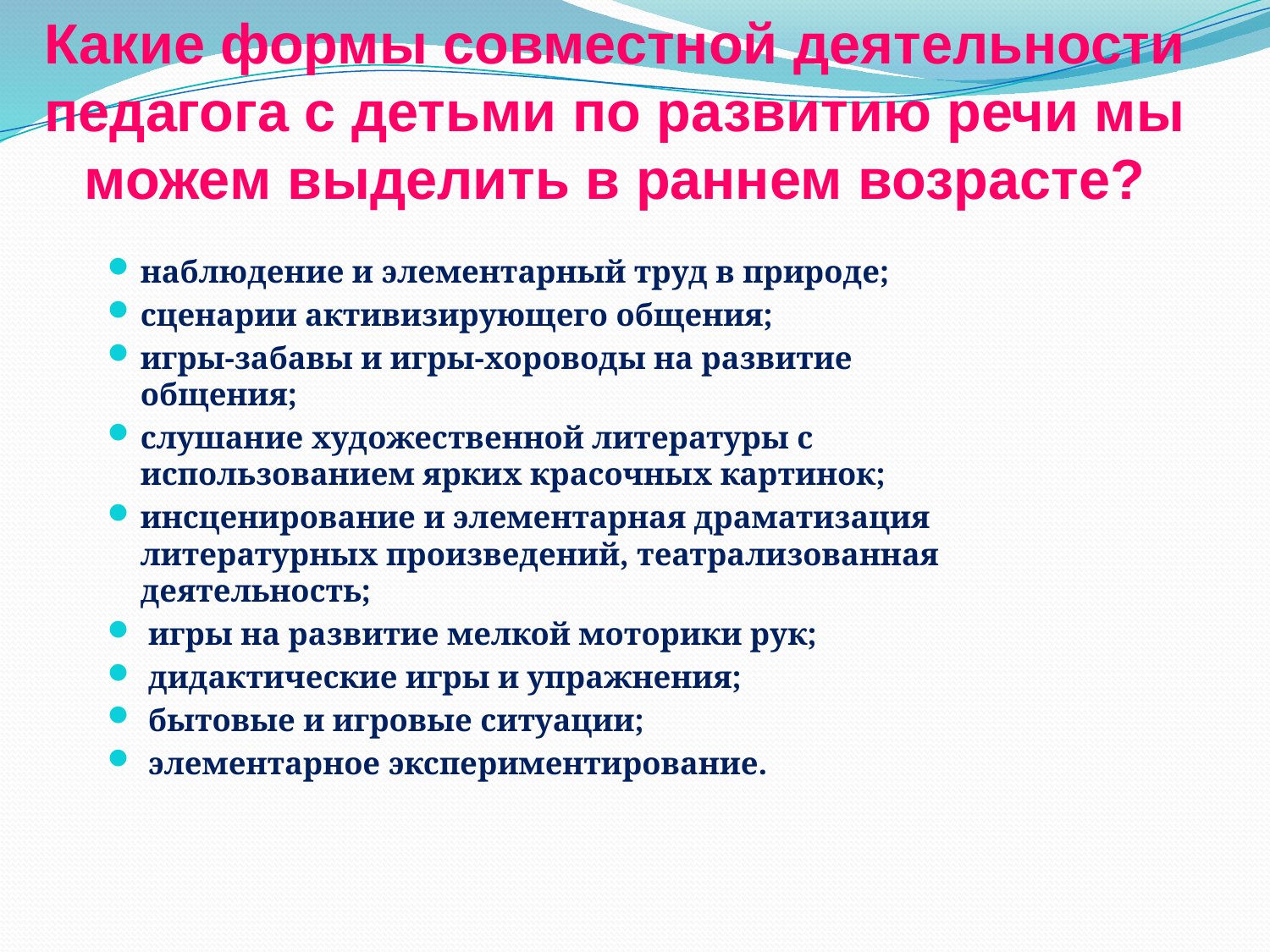

# Какие формы совместной деятельности педагога с детьми по развитию речи мы можем выделить в раннем возрасте?
наблюдение и элементарный труд в природе;
сценарии активизирующего общения;
игры-забавы и игры-хороводы на развитие общения;
слушание художественной литературы с использованием ярких красочных картинок;
инсценирование и элементарная драматизация литературных произведений, театрализованная деятельность;
 игры на развитие мелкой моторики рук;
 дидактические игры и упражнения;
 бытовые и игровые ситуации;
 элементарное экспериментирование.